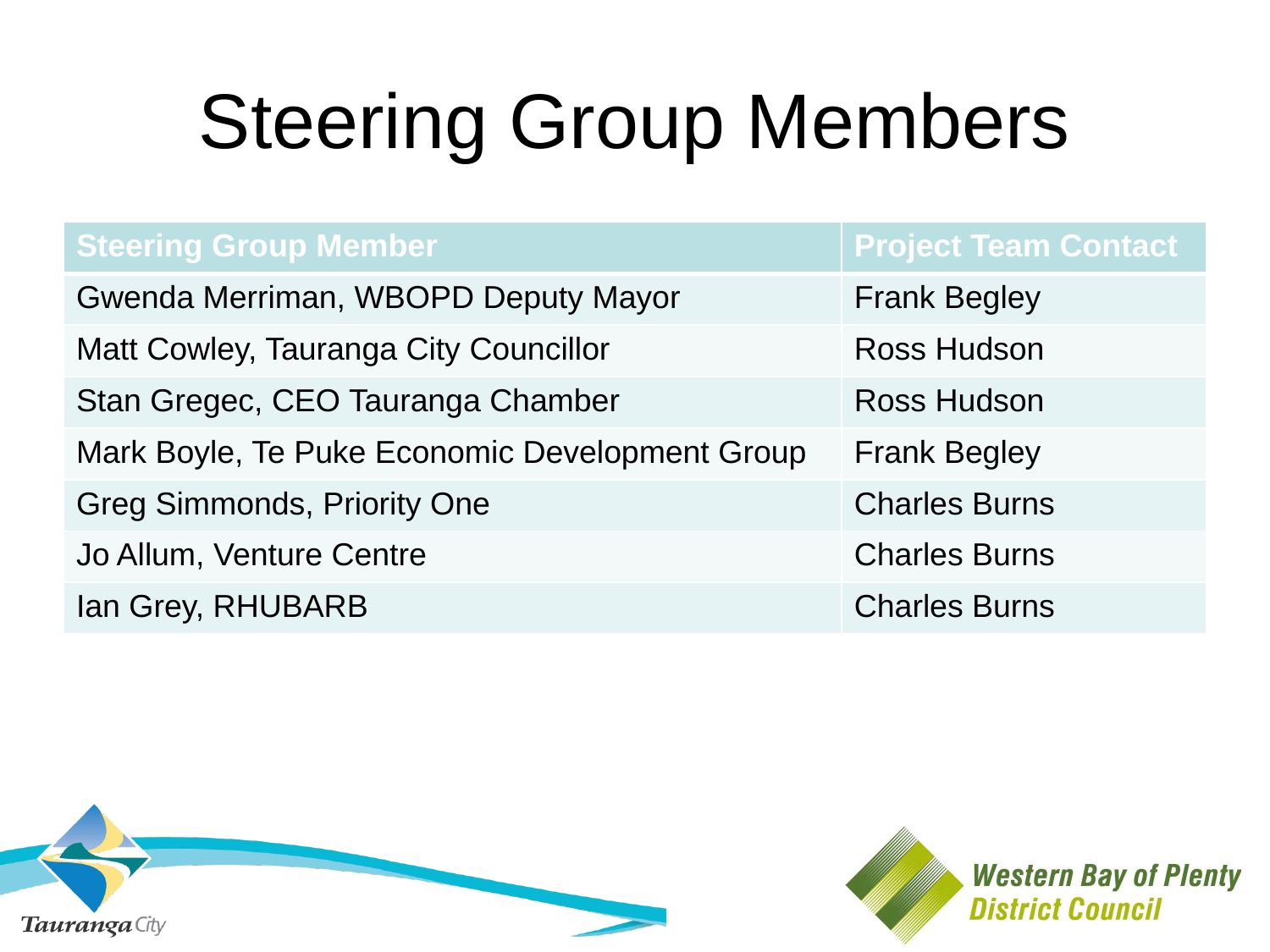

# Steering Group Members
| Steering Group Member | Project Team Contact |
| --- | --- |
| Gwenda Merriman, WBOPD Deputy Mayor | Frank Begley |
| Matt Cowley, Tauranga City Councillor | Ross Hudson |
| Stan Gregec, CEO Tauranga Chamber | Ross Hudson |
| Mark Boyle, Te Puke Economic Development Group | Frank Begley |
| Greg Simmonds, Priority One | Charles Burns |
| Jo Allum, Venture Centre | Charles Burns |
| Ian Grey, RHUBARB | Charles Burns |